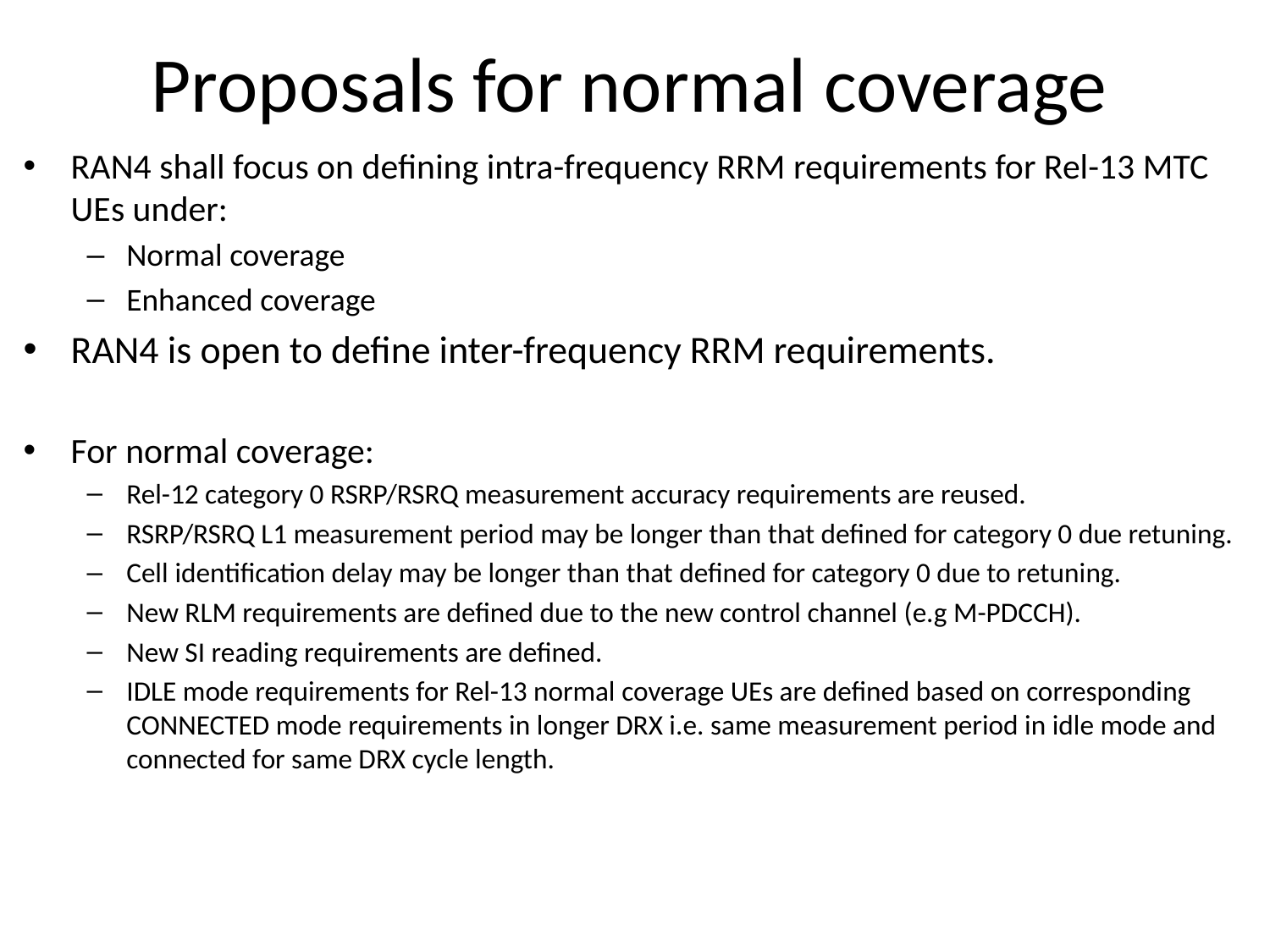

# Proposals for normal coverage
RAN4 shall focus on defining intra-frequency RRM requirements for Rel-13 MTC UEs under:
Normal coverage
Enhanced coverage
RAN4 is open to define inter-frequency RRM requirements.

For normal coverage:
Rel-12 category 0 RSRP/RSRQ measurement accuracy requirements are reused.
RSRP/RSRQ L1 measurement period may be longer than that defined for category 0 due retuning.
Cell identification delay may be longer than that defined for category 0 due to retuning.
New RLM requirements are defined due to the new control channel (e.g M-PDCCH).
New SI reading requirements are defined.
IDLE mode requirements for Rel-13 normal coverage UEs are defined based on corresponding CONNECTED mode requirements in longer DRX i.e. same measurement period in idle mode and connected for same DRX cycle length.